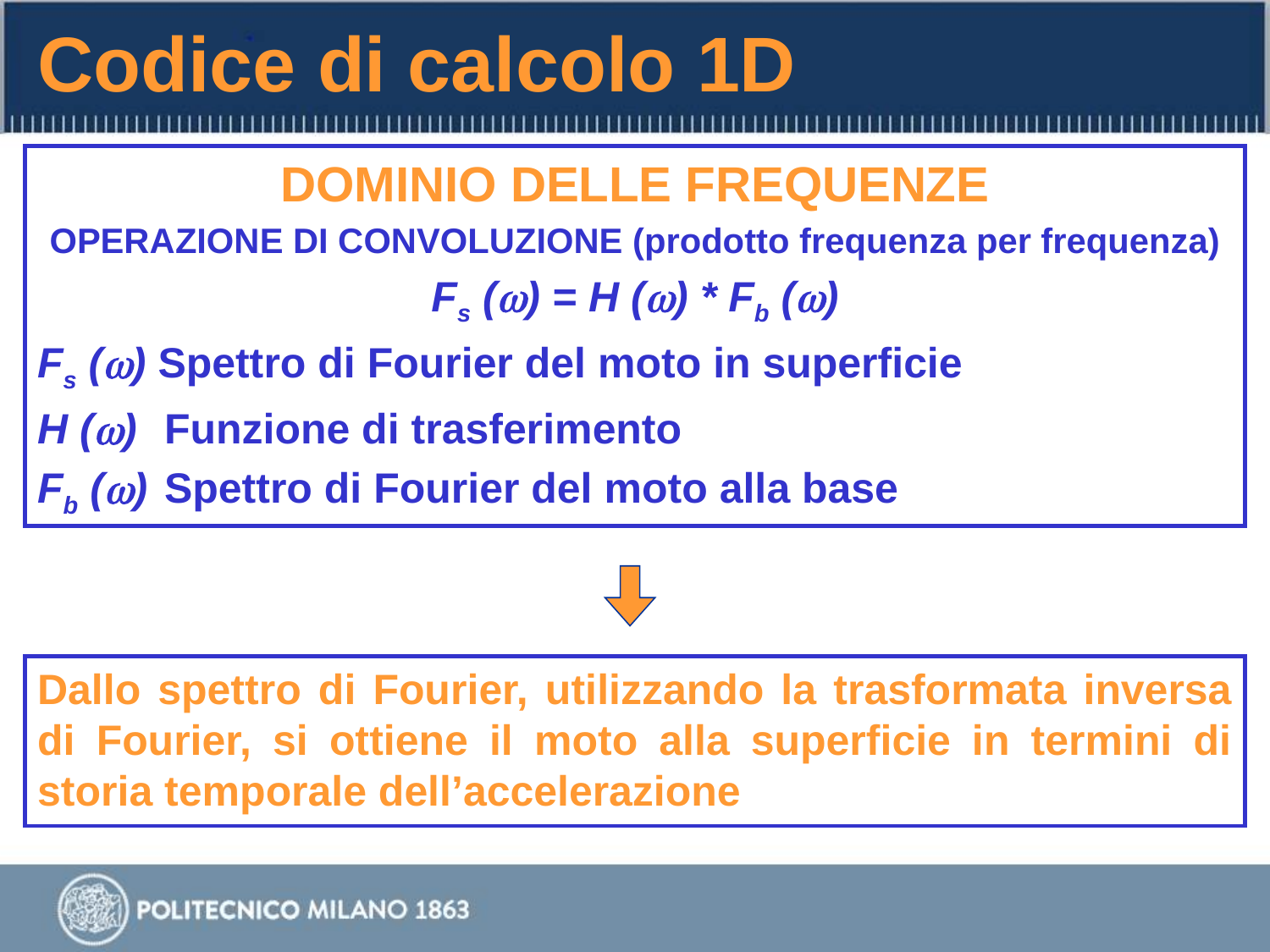

Codice di calcolo 1D
DOMINIO DELLE FREQUENZE
OPERAZIONE DI CONVOLUZIONE (prodotto frequenza per frequenza)
Fs (ω) = H (ω) * Fb (ω)
Fs (ω) Spettro di Fourier del moto in superficie
H (ω)	Funzione di trasferimento
Fb (ω)	Spettro di Fourier del moto alla base

Dallo spettro di Fourier, utilizzando la trasformata inversa di Fourier, si ottiene il moto alla superficie in termini di storia temporale dell’accelerazione